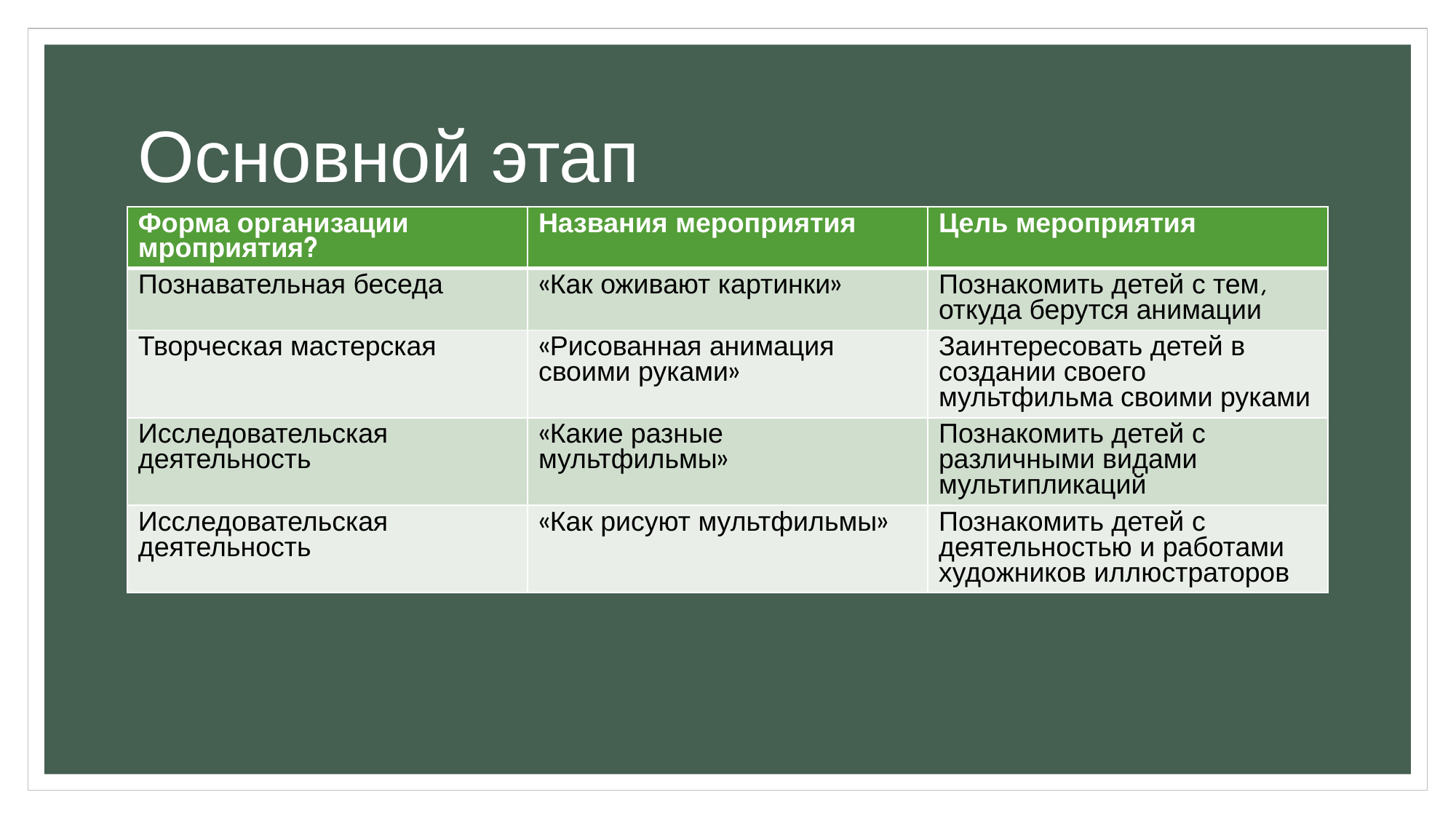

# Основной этап
| Форма организации мроприятия? | Названия мероприятия | Цель мероприятия |
| --- | --- | --- |
| Познавательная беседа | «Как оживают картинки» | Познакомить детей с тем, откуда берутся анимации |
| Творческая мастерская | «Рисованная анимация своими руками» | Заинтересовать детей в создании своего мультфильма своими руками |
| Исследовательская деятельность | «Какие разные мультфильмы» | Познакомить детей с различными видами мультипликаций |
| Исследовательская деятельность | «Как рисуют мультфильмы» | Познакомить детей с деятельностью и работами художников иллюстраторов |